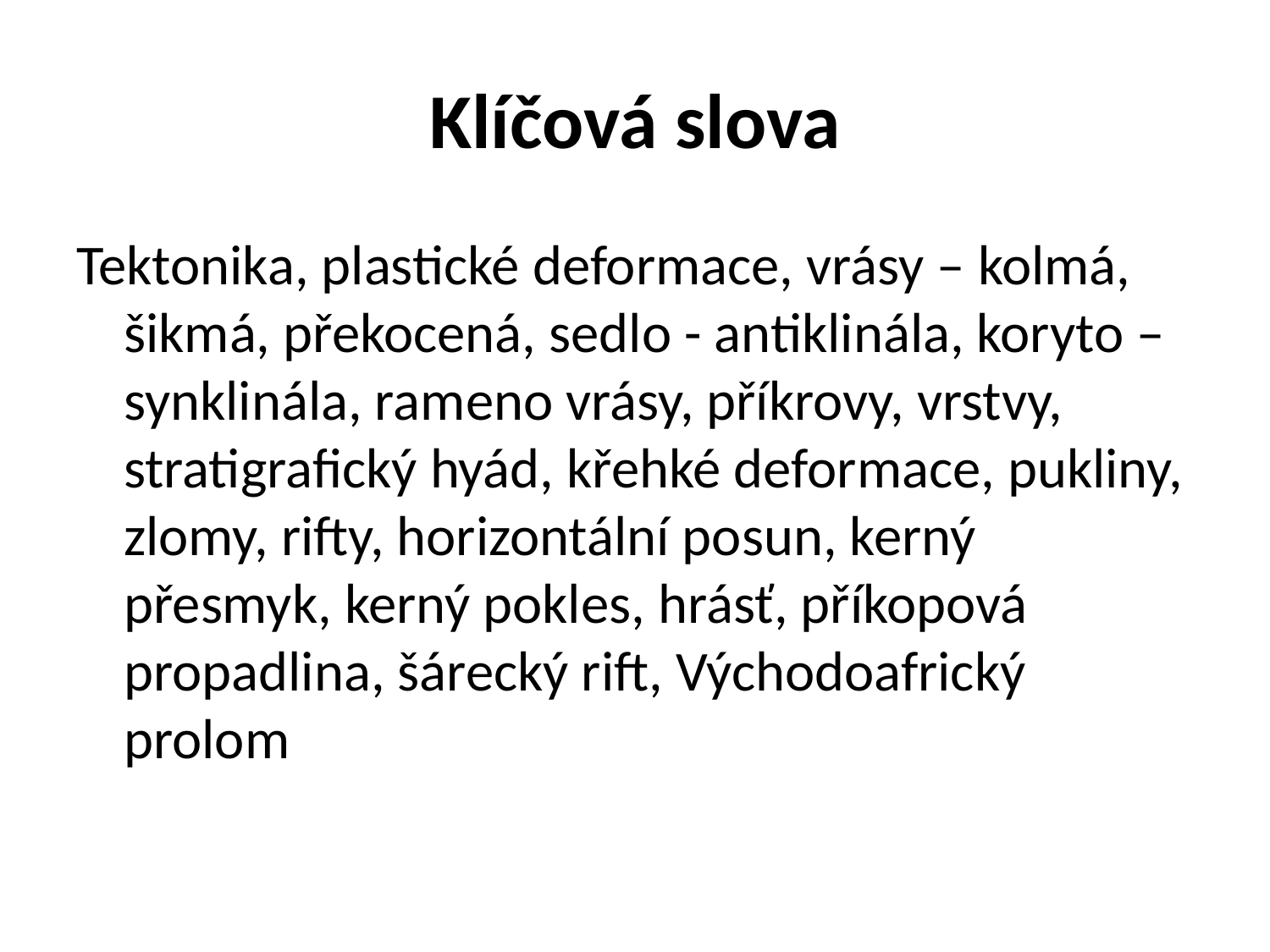

# Klíčová slova
Tektonika, plastické deformace, vrásy – kolmá, šikmá, překocená, sedlo - antiklinála, koryto – synklinála, rameno vrásy, příkrovy, vrstvy, stratigrafický hyád, křehké deformace, pukliny, zlomy, rifty, horizontální posun, kerný přesmyk, kerný pokles, hrásť, příkopová propadlina, šárecký rift, Východoafrický prolom